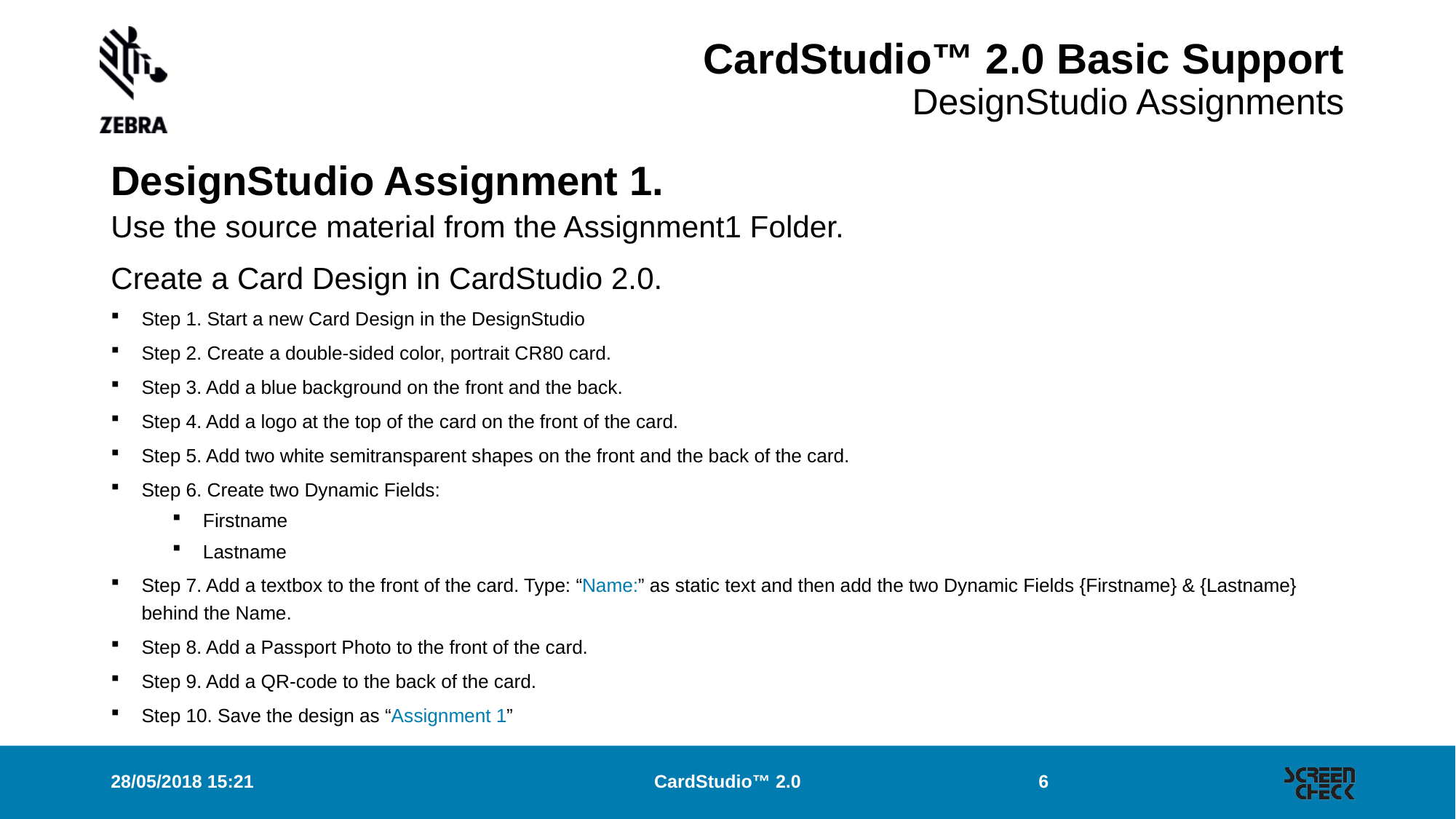

# CardStudio™ 2.0 Basic Support DesignStudio Assignments
DesignStudio Assignment 1.
Use the source material from the Assignment1 Folder.
Create a Card Design in CardStudio 2.0.
Step 1. Start a new Card Design in the DesignStudio
Step 2. Create a double-sided color, portrait CR80 card.
Step 3. Add a blue background on the front and the back.
Step 4. Add a logo at the top of the card on the front of the card.
Step 5. Add two white semitransparent shapes on the front and the back of the card.
Step 6. Create two Dynamic Fields:
Firstname
Lastname
Step 7. Add a textbox to the front of the card. Type: “Name:” as static text and then add the two Dynamic Fields {Firstname} & {Lastname} behind the Name.
Step 8. Add a Passport Photo to the front of the card.
Step 9. Add a QR-code to the back of the card.
Step 10. Save the design as “Assignment 1”

28/05/2018 15:21
CardStudio™ 2.0
6